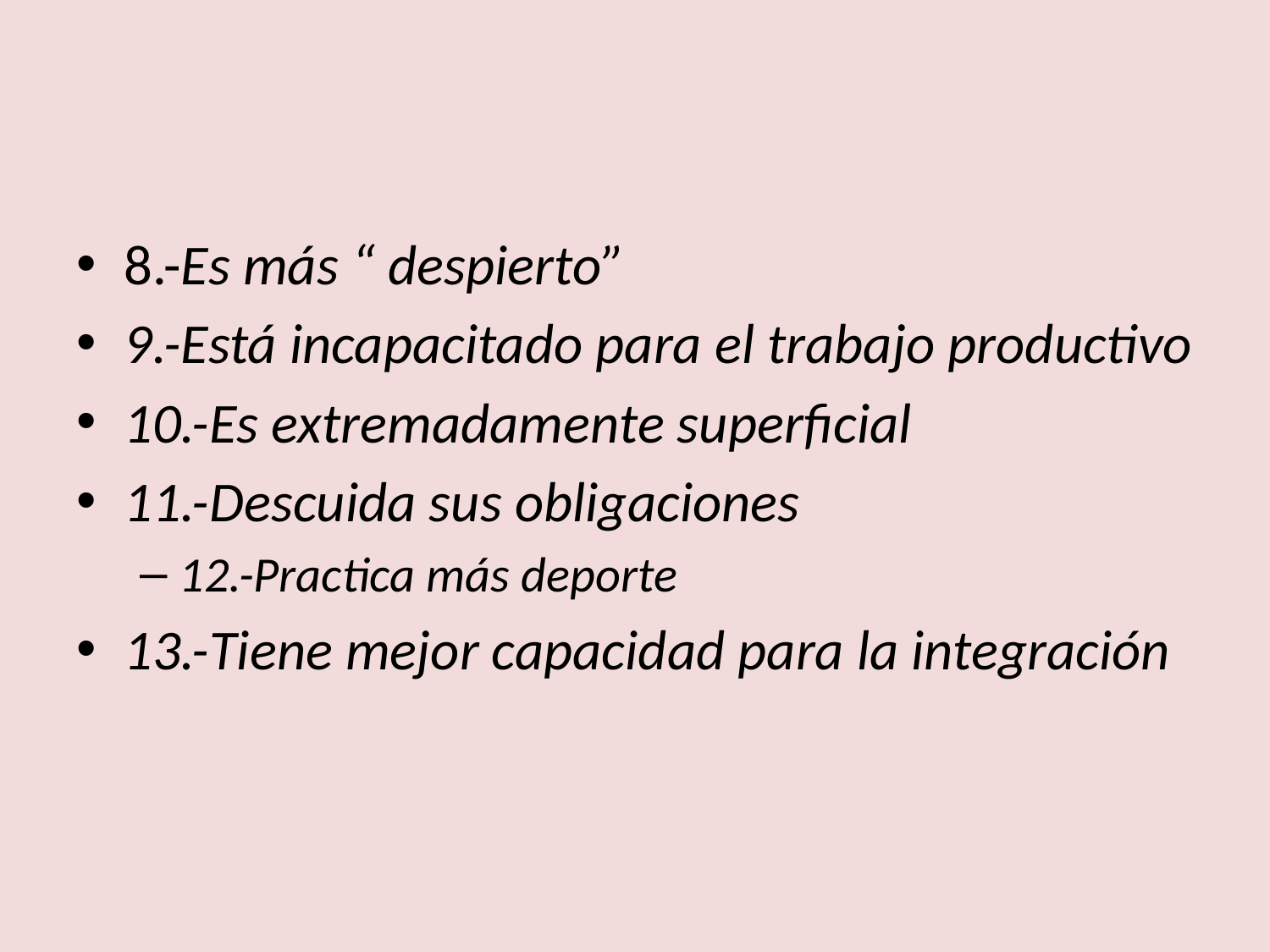

#
8.-Es más “ despierto”
9.-Está incapacitado para el trabajo productivo
10.-Es extremadamente superficial
11.-Descuida sus obligaciones
12.-Practica más deporte
13.-Tiene mejor capacidad para la integración